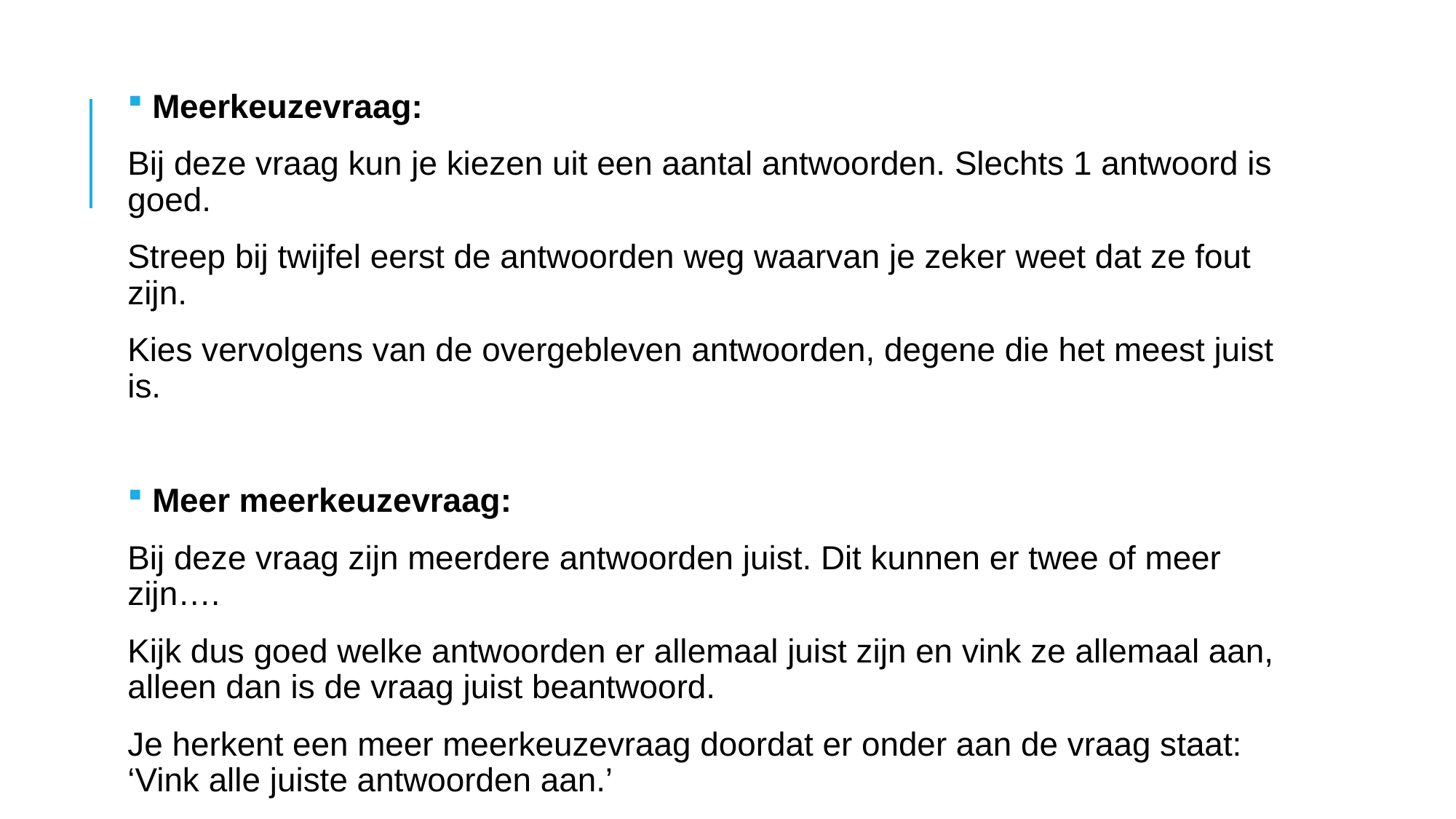

Meerkeuzevraag:
Bij deze vraag kun je kiezen uit een aantal antwoorden. Slechts 1 antwoord is goed.
Streep bij twijfel eerst de antwoorden weg waarvan je zeker weet dat ze fout zijn.
Kies vervolgens van de overgebleven antwoorden, degene die het meest juist is.

 Meer meerkeuzevraag:
Bij deze vraag zijn meerdere antwoorden juist. Dit kunnen er twee of meer zijn….
Kijk dus goed welke antwoorden er allemaal juist zijn en vink ze allemaal aan, alleen dan is de vraag juist beantwoord.
Je herkent een meer meerkeuzevraag doordat er onder aan de vraag staat: ‘Vink alle juiste antwoorden aan.’